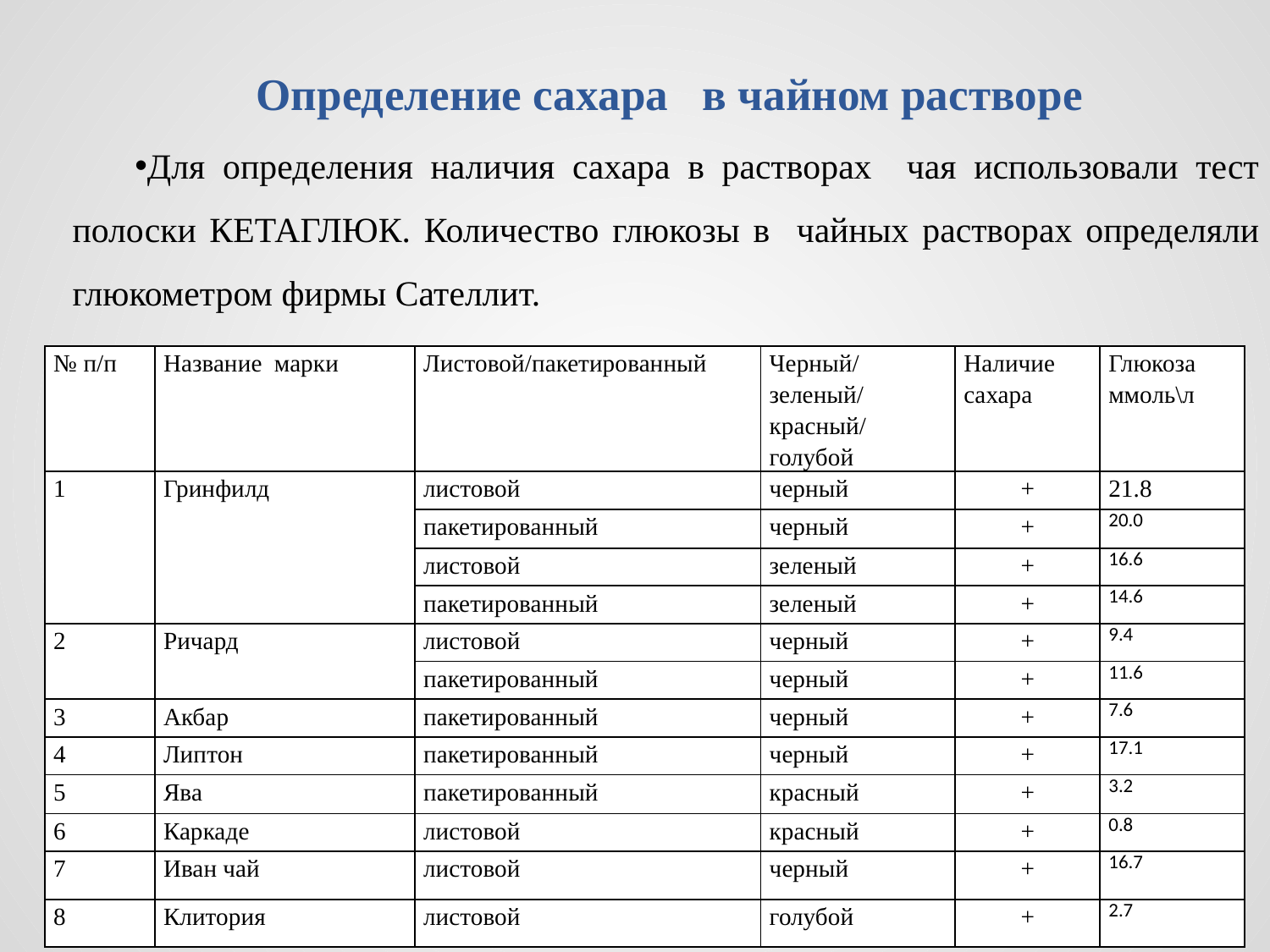

# Определение сахара   в чайном растворе
Для определения наличия сахара в растворах  чая использовали тест полоски КЕТАГЛЮК. Количество глюкозы в  чайных растворах определяли глюкометром фирмы Сателлит.

| № п/п | Название марки | Листовой/пакетированный | Черный/зеленый/ красный/ голубой | Наличие сахара | Глюкоза ммоль\л |
| --- | --- | --- | --- | --- | --- |
| 1 | Гринфилд | листовой | черный | + | 21.8 |
|  |  | пакетированный | черный | + | 20.0 |
|  |  | листовой | зеленый | + | 16.6 |
|  |  | пакетированный | зеленый | + | 14.6 |
| 2 | Ричард | листовой | черный | + | 9.4 |
|  |  | пакетированный | черный | + | 11.6 |
| 3 | Акбар | пакетированный | черный | + | 7.6 |
| 4 | Липтон | пакетированный | черный | + | 17.1 |
| 5 | Ява | пакетированный | красный | + | 3.2 |
| 6 | Каркаде | листовой | красный | + | 0.8 |
| 7 | Иван чай | листовой | черный | + | 16.7 |
| 8 | Клитория | листовой | голубой | + | 2.7 |